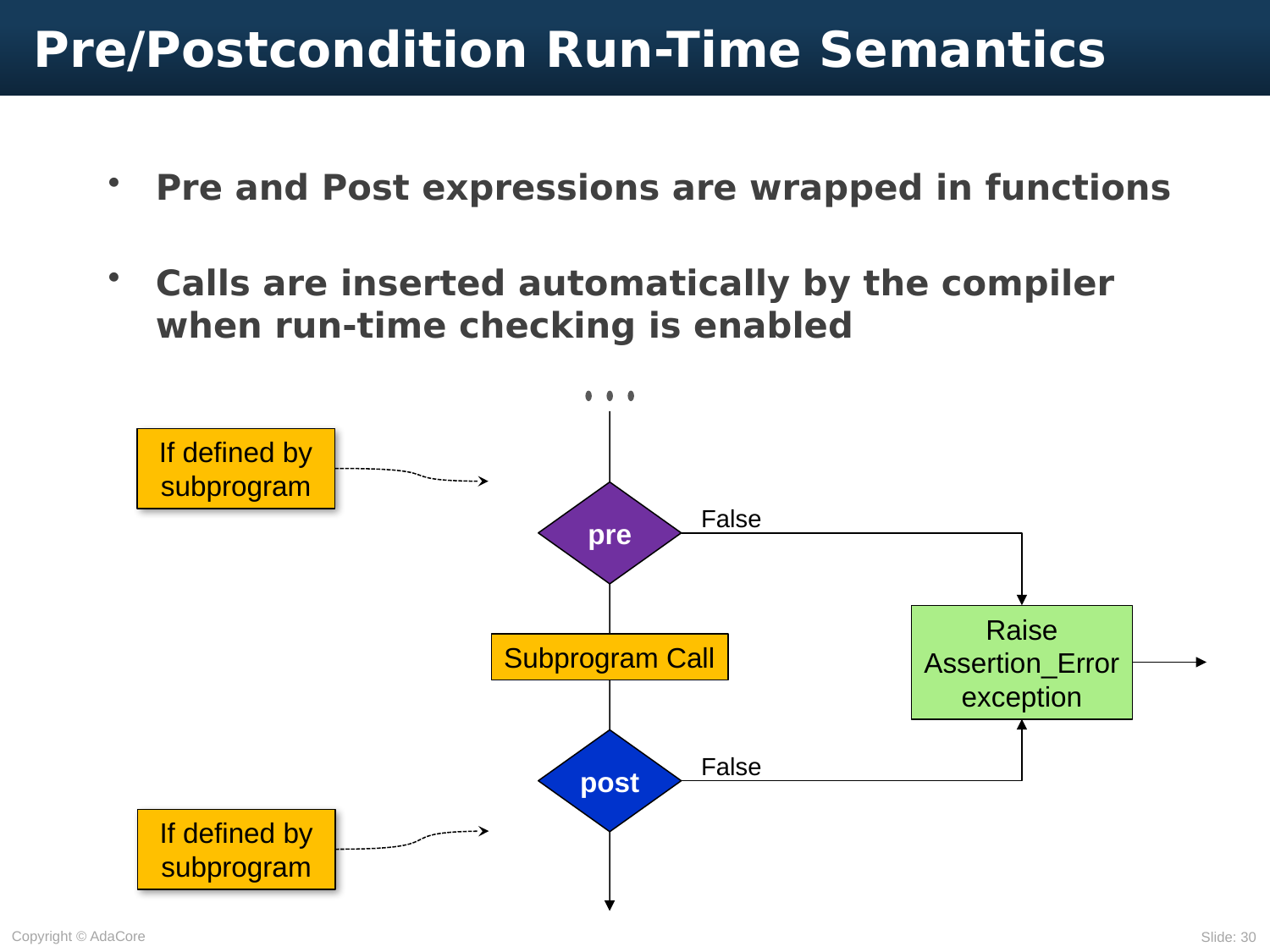

# Pre/Postcondition Run-Time Semantics
Pre and Post expressions are wrapped in functions
Calls are inserted automatically by the compiler when run-time checking is enabled

If defined by subprogram

pre
False
Raise
Assertion_Error
exception
Subprogram Call
post
False
If defined by subprogram